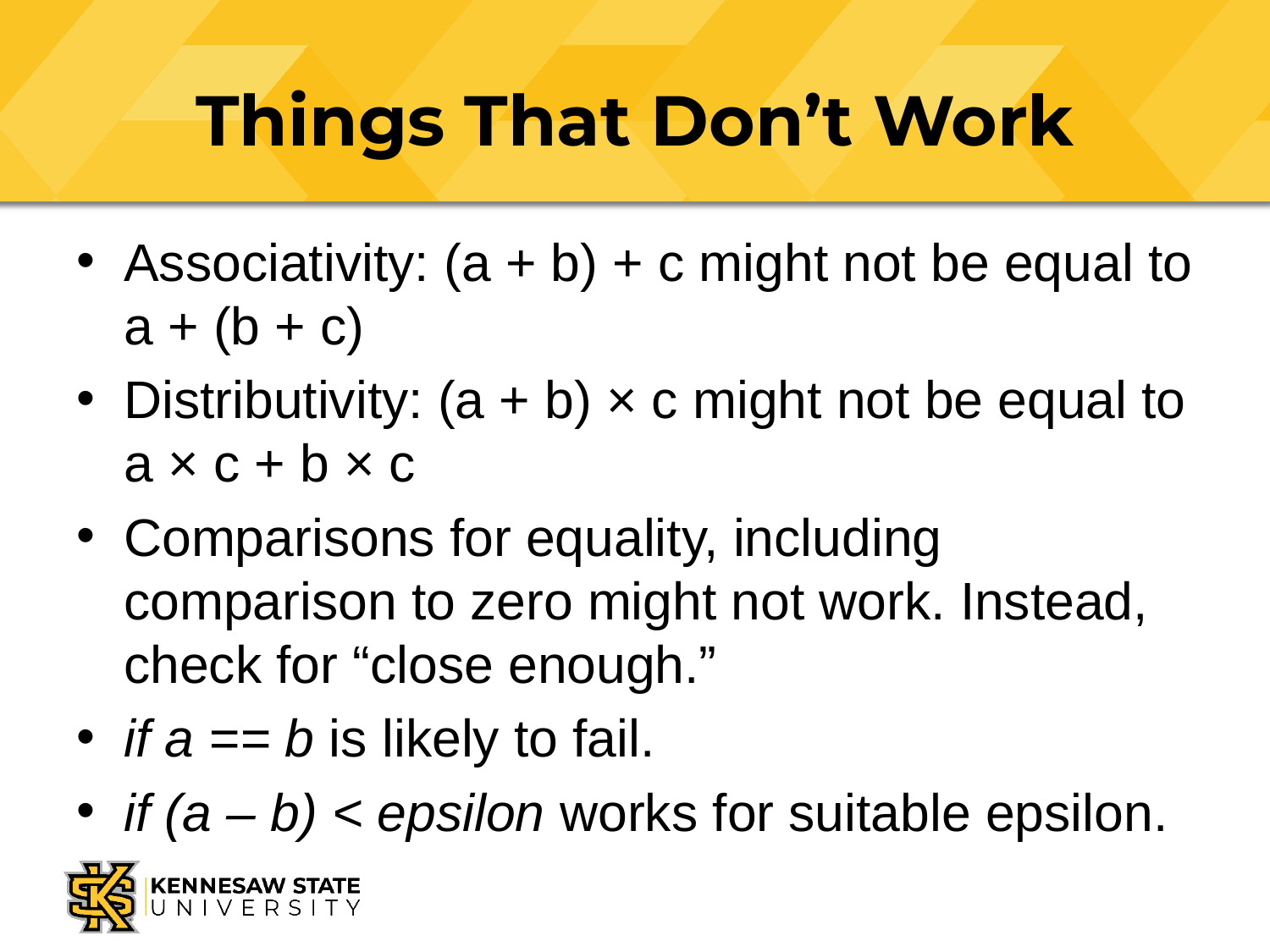

# Things That Don’t Work
Associativity: (a + b) + c might not be equal to a + (b + c)
Distributivity: (a + b) × c might not be equal to a × c + b × c
Comparisons for equality, including comparison to zero might not work. Instead, check for “close enough.”
if a == b is likely to fail.
if (a – b) < epsilon works for suitable epsilon.